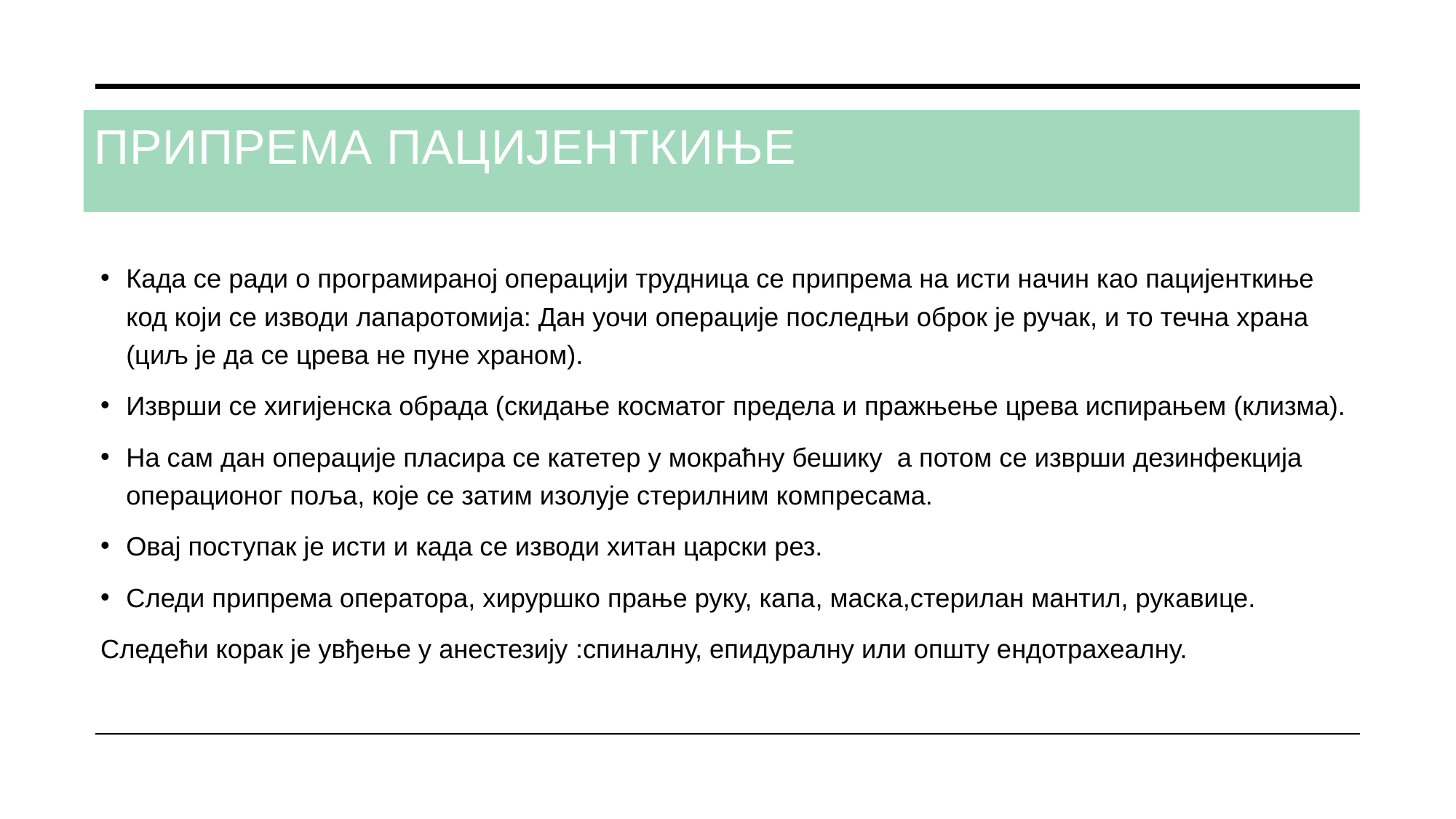

# Припрема пацијенткиње
Када се ради о програмираној операцији трудница се припрема на исти начин као пацијенткиње код који се изводи лапаротомија: Дан уочи операције последњи оброк је ручак, и то течна храна (циљ је да се црева не пуне храном).
Изврши се хигијенска обрада (скидање косматог предела и пражњење црева испирањем (клизма).
На сам дан операције пласира се катетер у мокраћну бешику  а потом се изврши дезинфекција операционог поља, које се затим изолује стерилним компресама.
Овај поступак је исти и када се изводи хитан царски рез.
Следи припрема оператора, хируршко прање руку, капа, маска,стерилан мантил, рукавице.
Следећи корак је увђење у анестезију :спиналну, епидуралну или општу ендотрахеалну.